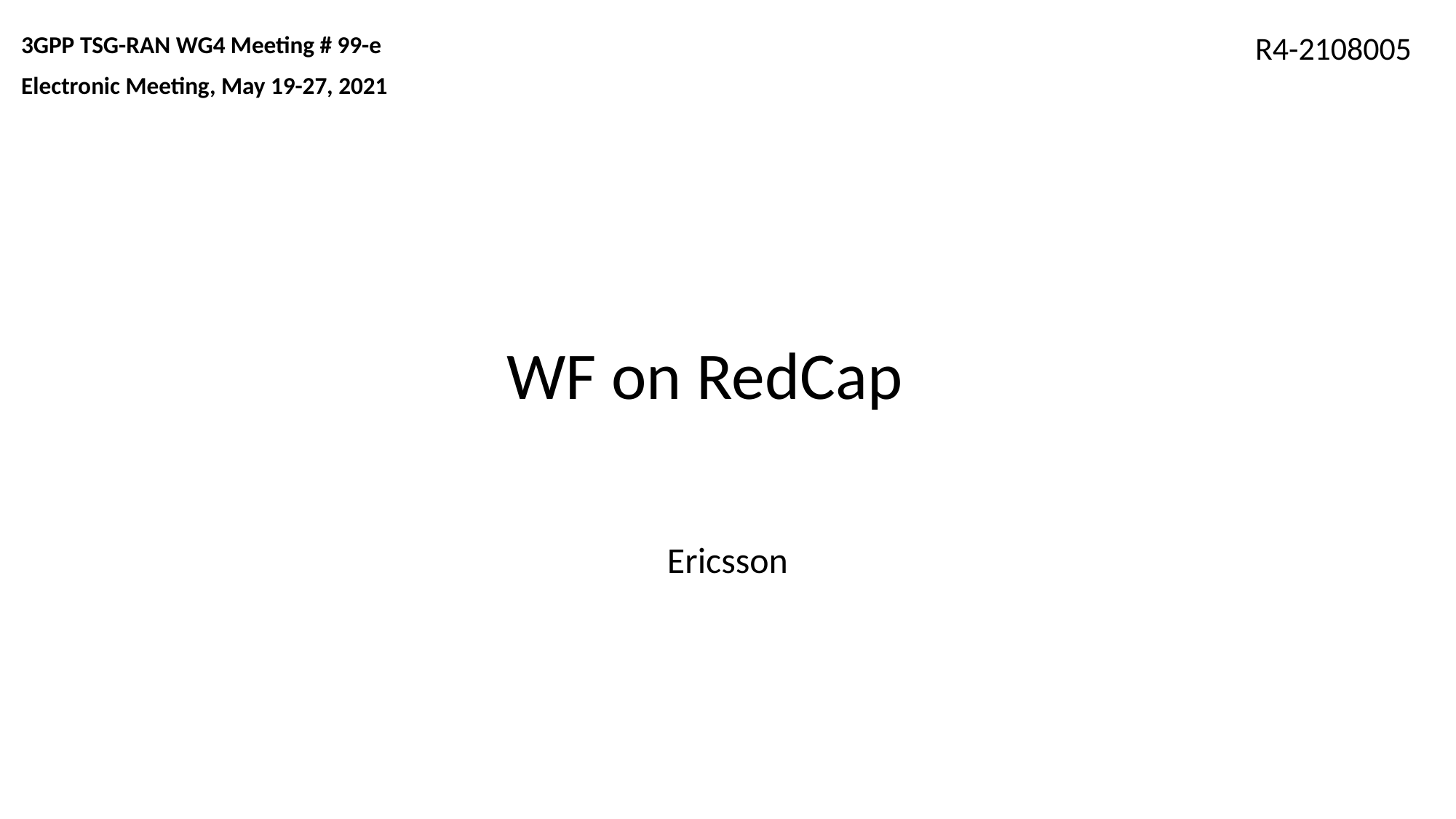

3GPP TSG-RAN WG4 Meeting # 99-e
Electronic Meeting, May 19-27, 2021
R4-2108005
# WF on RedCap
Ericsson